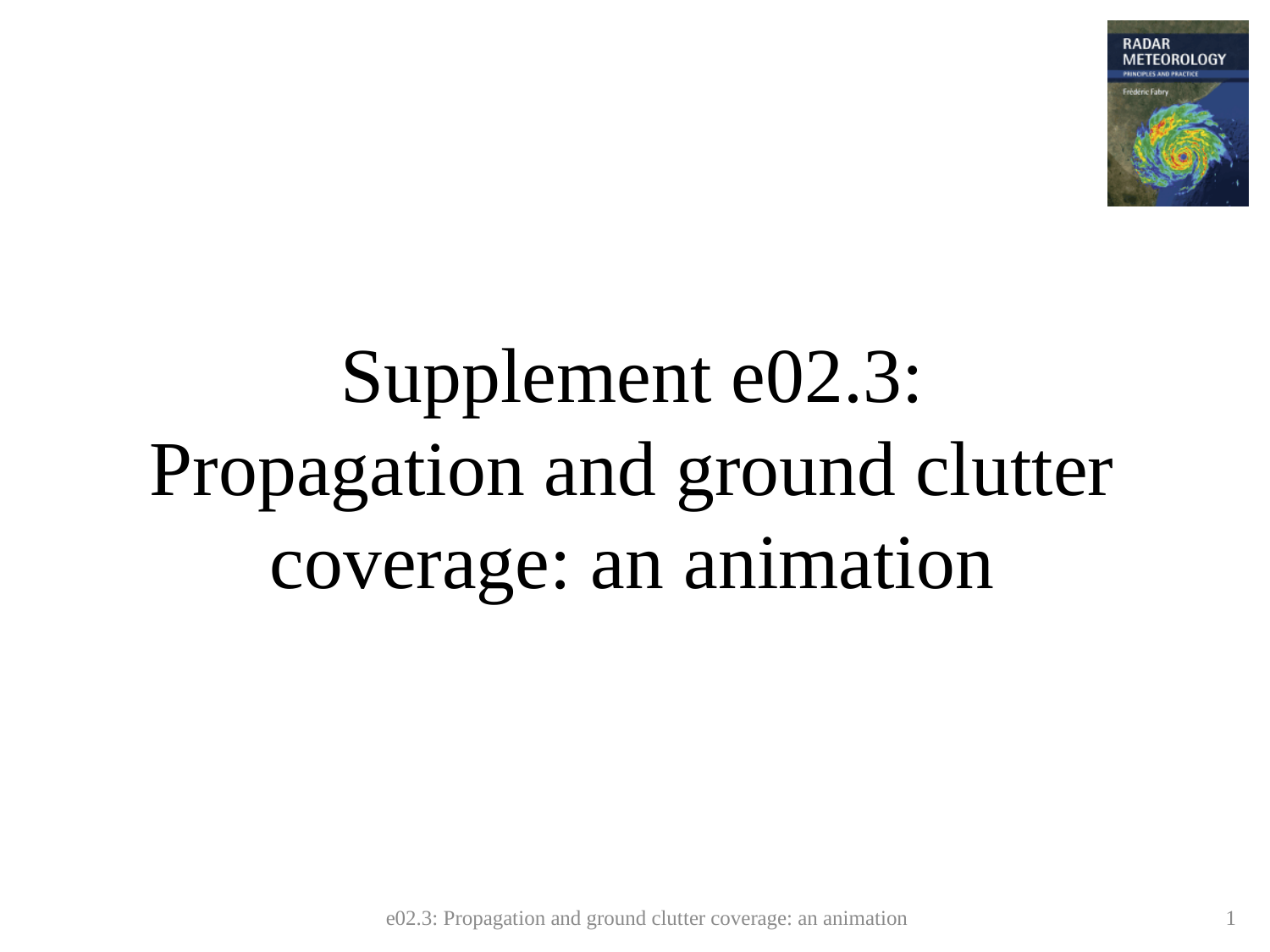

# Supplement e02.3: Propagation and ground clutter coverage: an animation
e02.3: Propagation and ground clutter coverage: an animation
1